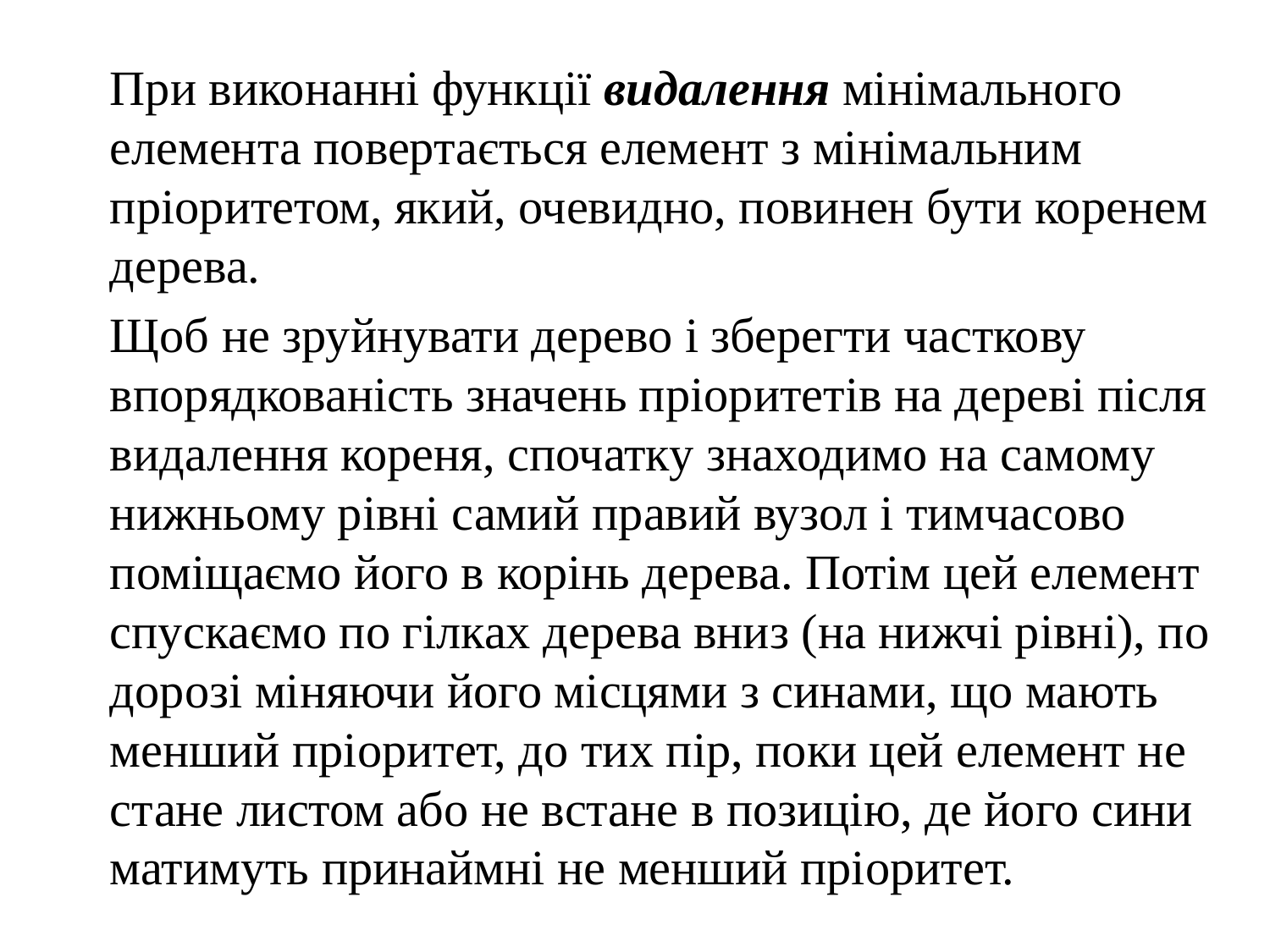

При виконанні функції видалення мінімального елемента повертається елемент з мінімальним пріоритетом, який, очевидно, повинен бути коренем дерева.
	Щоб не зруйнувати дерево і зберегти часткову впорядкованість значень пріоритетів на дереві після видалення кореня, спочатку знаходимо на самому нижньому рівні самий правий вузол і тимчасово поміщаємо його в корінь дерева. Потім цей елемент спускаємо по гілках дерева вниз (на нижчі рівні), по дорозі міняючи його місцями з синами, що мають менший пріоритет, до тих пір, поки цей елемент не стане листом або не встане в позицію, де його сини матимуть принаймні не менший пріоритет.